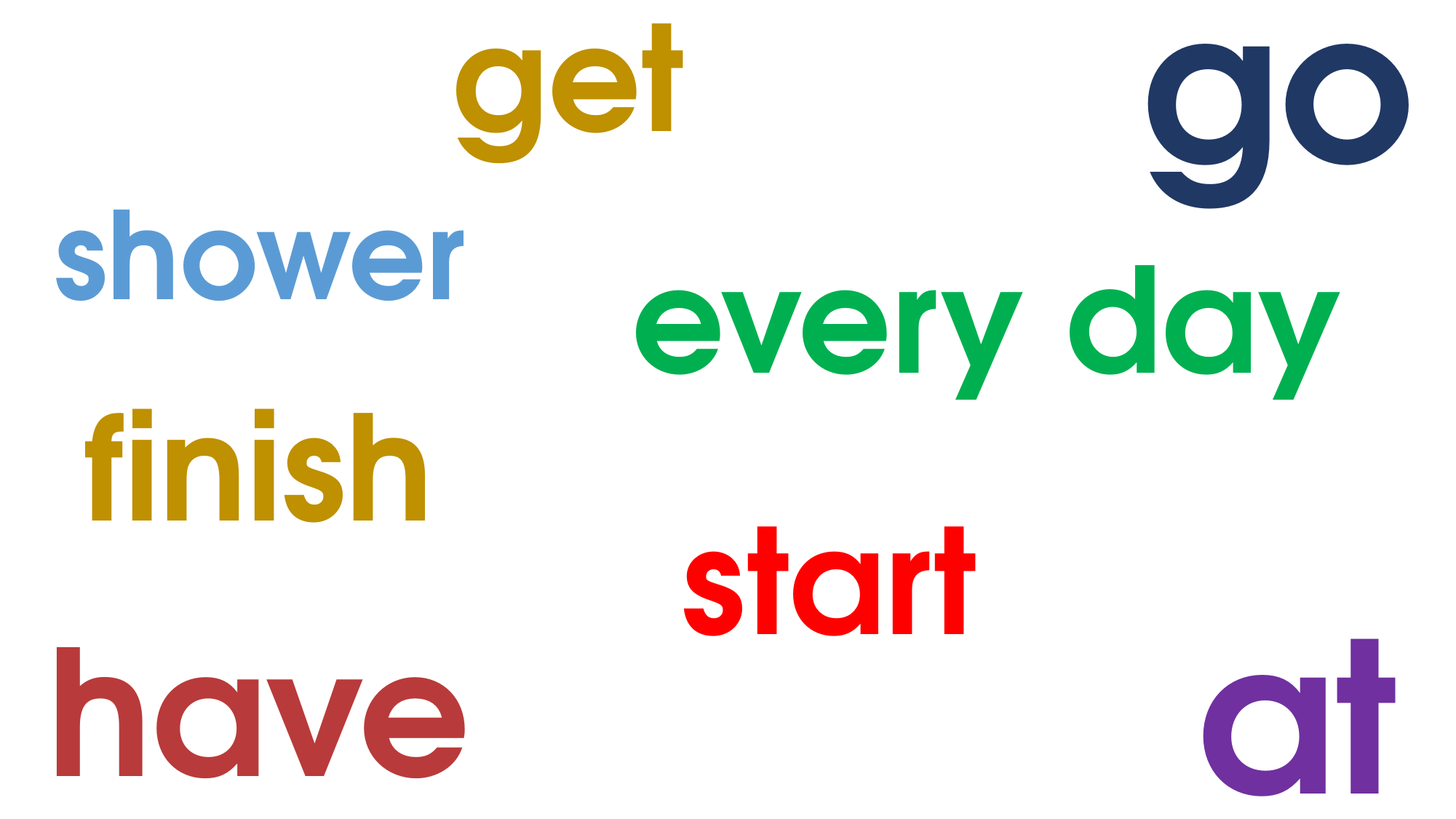

go
get
shower
every day
finish
start
at
have